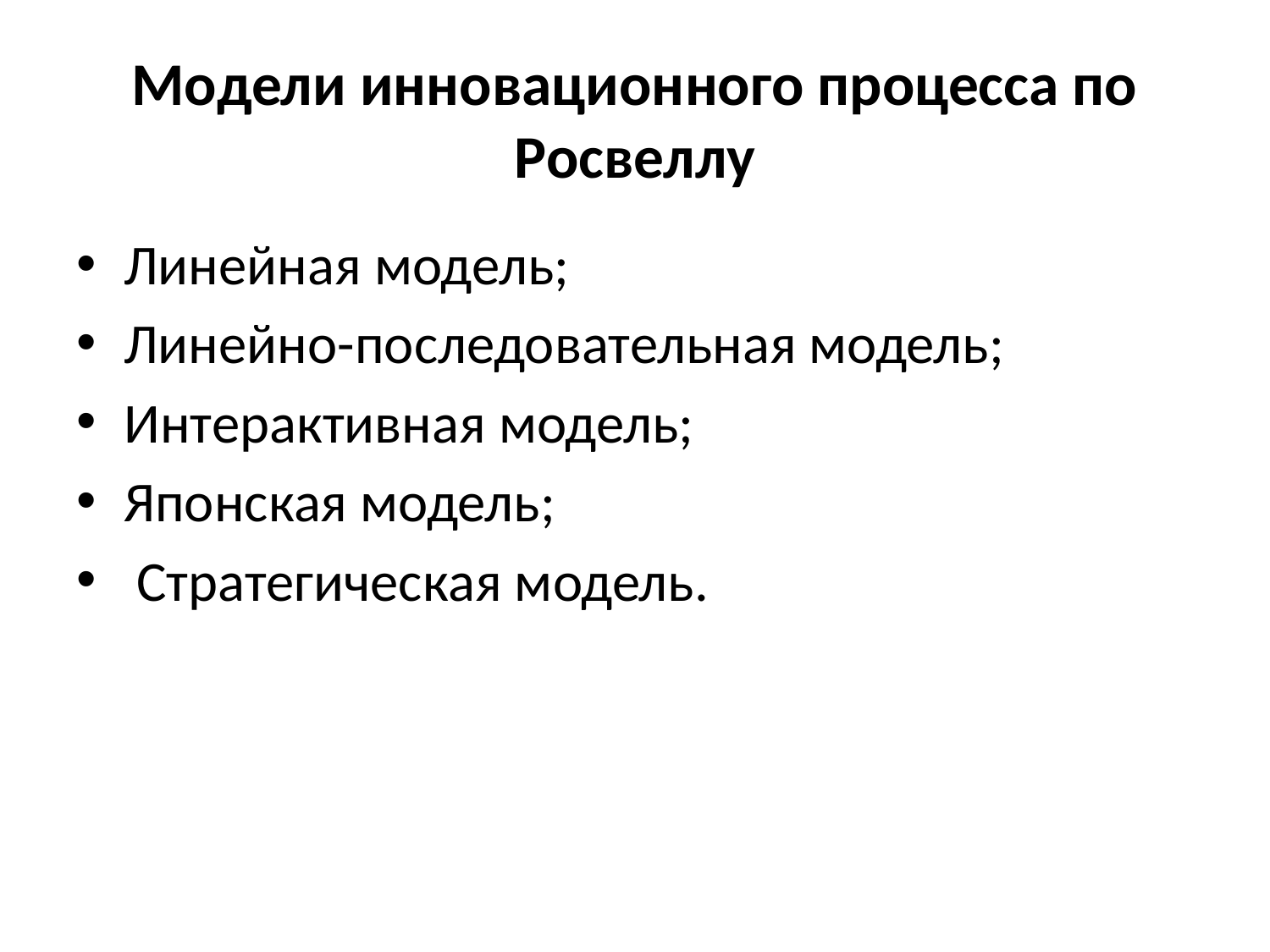

# Модели инновационного процесса по Росвеллу
Линейная модель;
Линейно-последовательная модель;
Интерактивная модель;
Японская модель;
 Стратегическая модель.